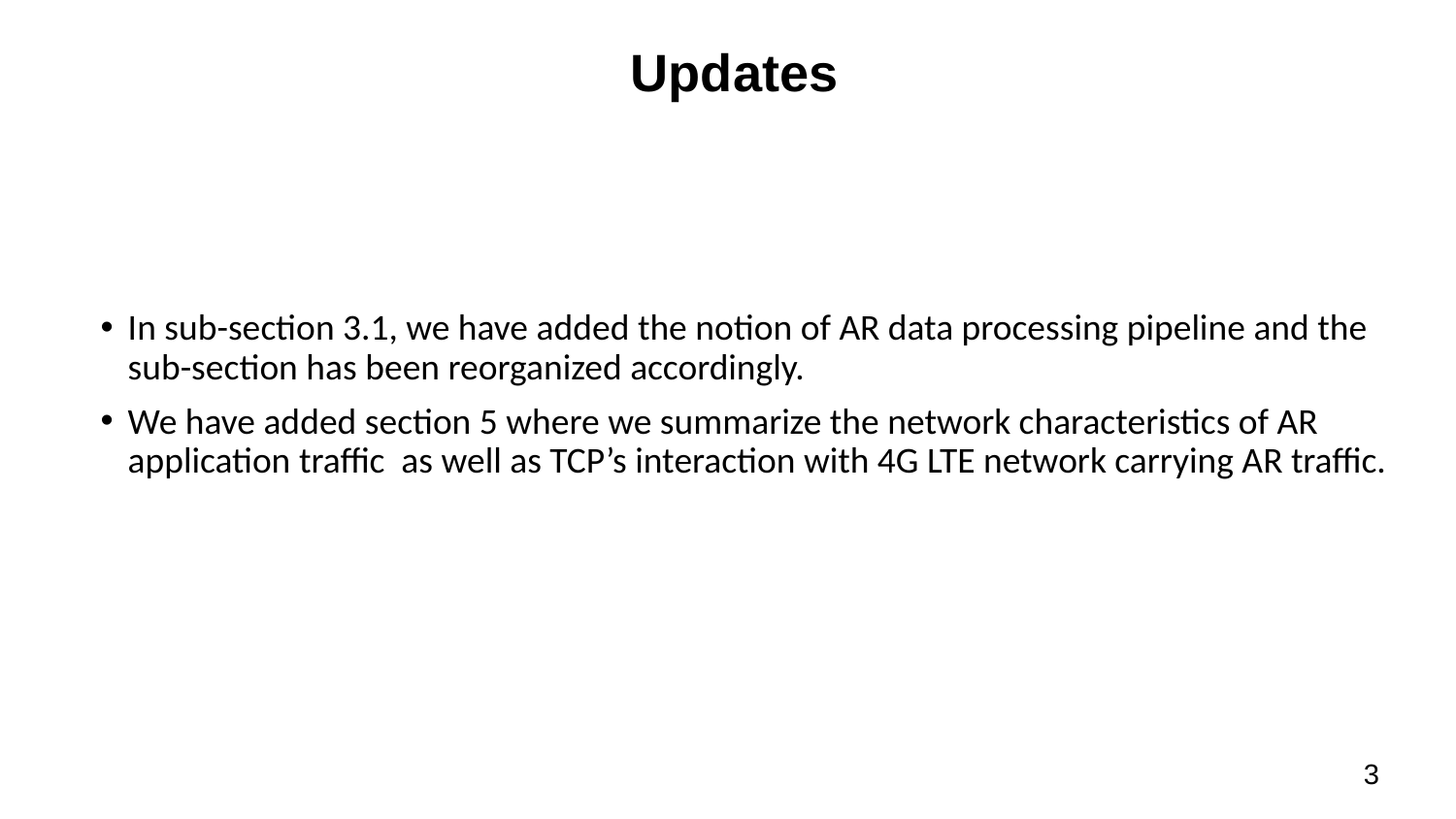

# Updates
In sub-section 3.1, we have added the notion of AR data processing pipeline and the sub-section has been reorganized accordingly.
We have added section 5 where we summarize the network characteristics of AR application traffic  as well as TCP’s interaction with 4G LTE network carrying AR traffic.
3